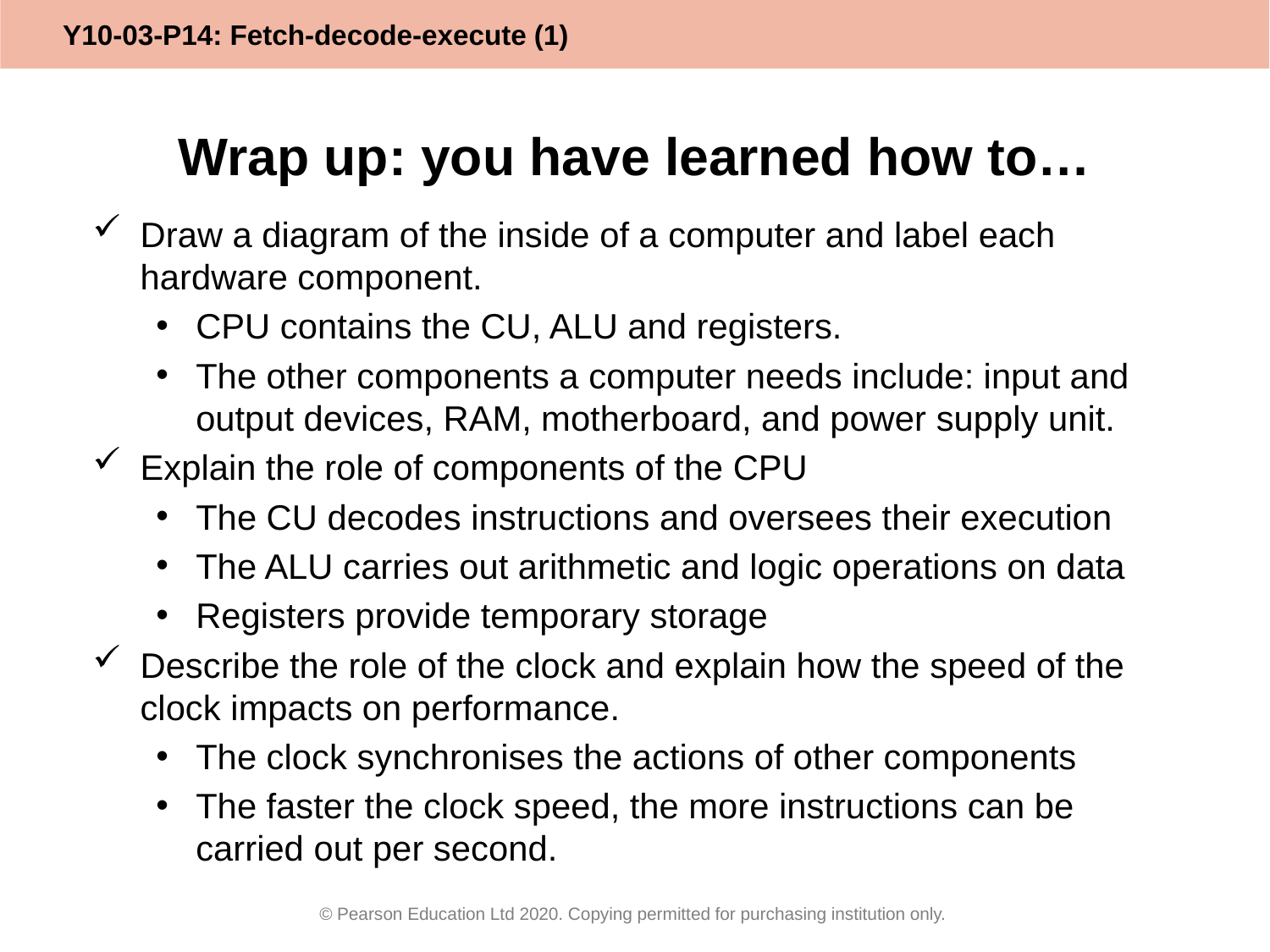

# Wrap up: you have learned how to…
Draw a diagram of the inside of a computer and label each hardware component.
CPU contains the CU, ALU and registers.
The other components a computer needs include: input and output devices, RAM, motherboard, and power supply unit.
Explain the role of components of the CPU
The CU decodes instructions and oversees their execution
The ALU carries out arithmetic and logic operations on data
Registers provide temporary storage
Describe the role of the clock and explain how the speed of the clock impacts on performance.
The clock synchronises the actions of other components
The faster the clock speed, the more instructions can be carried out per second.

© Pearson Education Ltd 2020. Copying permitted for purchasing institution only.